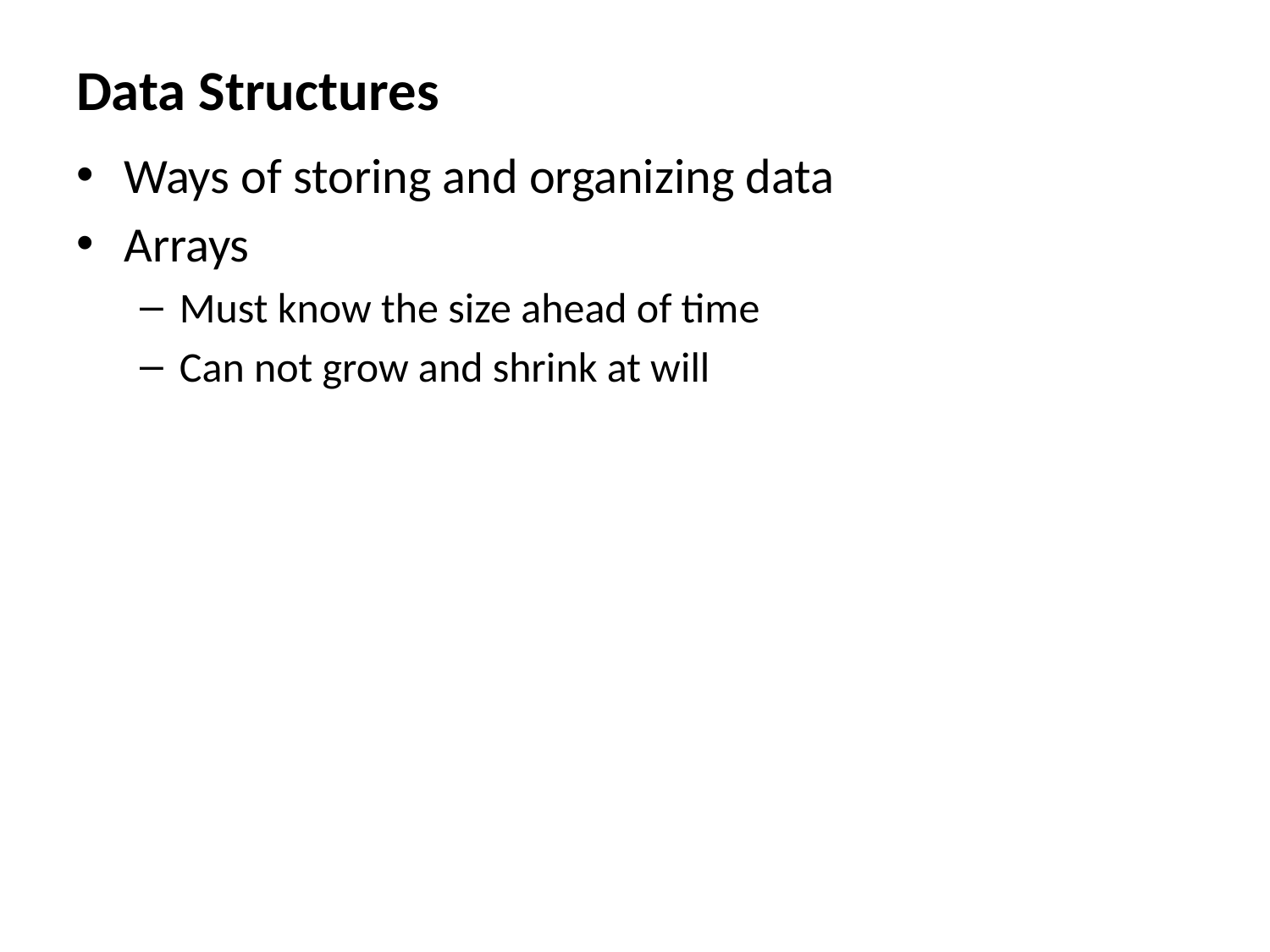

# Data Structures
Ways of storing and organizing data
Arrays
Must know the size ahead of time
Can not grow and shrink at will